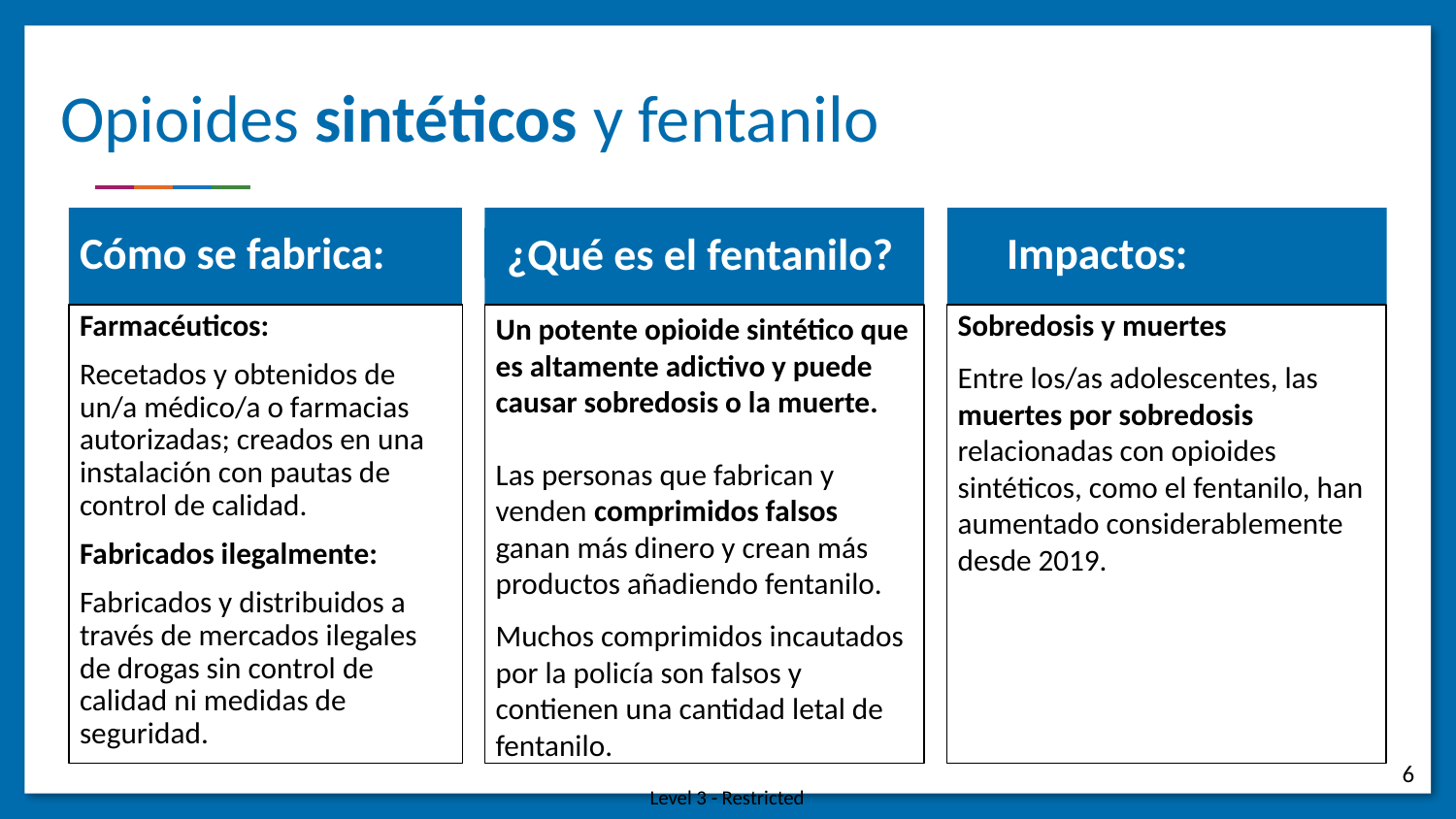

# Opioides sintéticos y fentanilo

¿Qué es el fentanilo?
Cómo se fabrica:
Impactos:
Farmacéuticos:
Recetados y obtenidos de un/a médico/a o farmacias autorizadas; creados en una instalación con pautas de control de calidad.
Fabricados ilegalmente:
Fabricados y distribuidos a través de mercados ilegales de drogas sin control de calidad ni medidas de seguridad.

Un potente opioide sintético que es altamente adictivo y puede causar sobredosis o la muerte.

Las personas que fabrican y venden comprimidos falsos ganan más dinero y crean más productos añadiendo fentanilo.
Muchos comprimidos incautados por la policía son falsos y contienen una cantidad letal de fentanilo.

Sobredosis y muertes
Entre los/as adolescentes, las muertes por sobredosis relacionadas con opioides sintéticos, como el fentanilo, han aumentado considerablemente desde 2019.

6